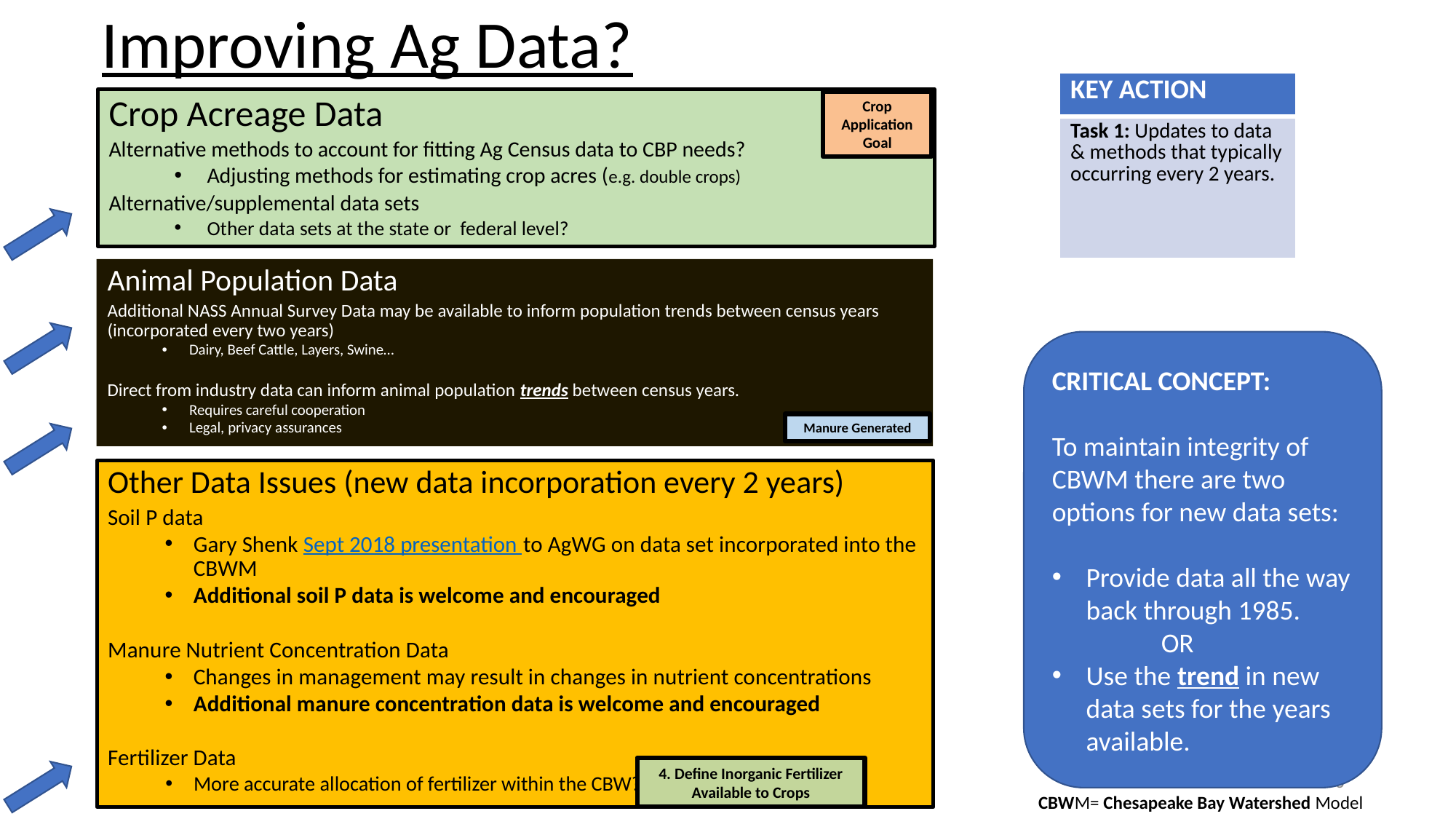

# Improving Ag Data?
| KEY ACTION |
| --- |
| Task 1: Updates to data & methods that typically occurring every 2 years. |
Crop Acreage Data
Alternative methods to account for fitting Ag Census data to CBP needs?
Adjusting methods for estimating crop acres (e.g. double crops)
Alternative/supplemental data sets
Other data sets at the state or  federal level?

Crop Application Goal

Animal Population Data
Additional NASS Annual Survey Data may be available to inform population trends between census years (incorporated every two years)
Dairy, Beef Cattle, Layers, Swine…

Direct from industry data can inform animal population trends between census years.
Requires careful cooperation
Legal, privacy assurances
CRITICAL CONCEPT:

To maintain integrity of CBWM there are two options for new data sets:

Provide data all the way back through 1985.
	OR
Use the trend in new data sets for the years available.

Manure Generated

Other Data Issues (new data incorporation every 2 years)
Soil P data
Gary Shenk Sept 2018 presentation to AgWG on data set incorporated into the CBWM
Additional soil P data is welcome and encouraged

Manure Nutrient Concentration Data
Changes in management may result in changes in nutrient concentrations
Additional manure concentration data is welcome and encouraged

Fertilizer Data
More accurate allocation of fertilizer within the CBW?

4. Define Inorganic Fertilizer Available to Crops
6

CBWM= Chesapeake Bay Watershed Model